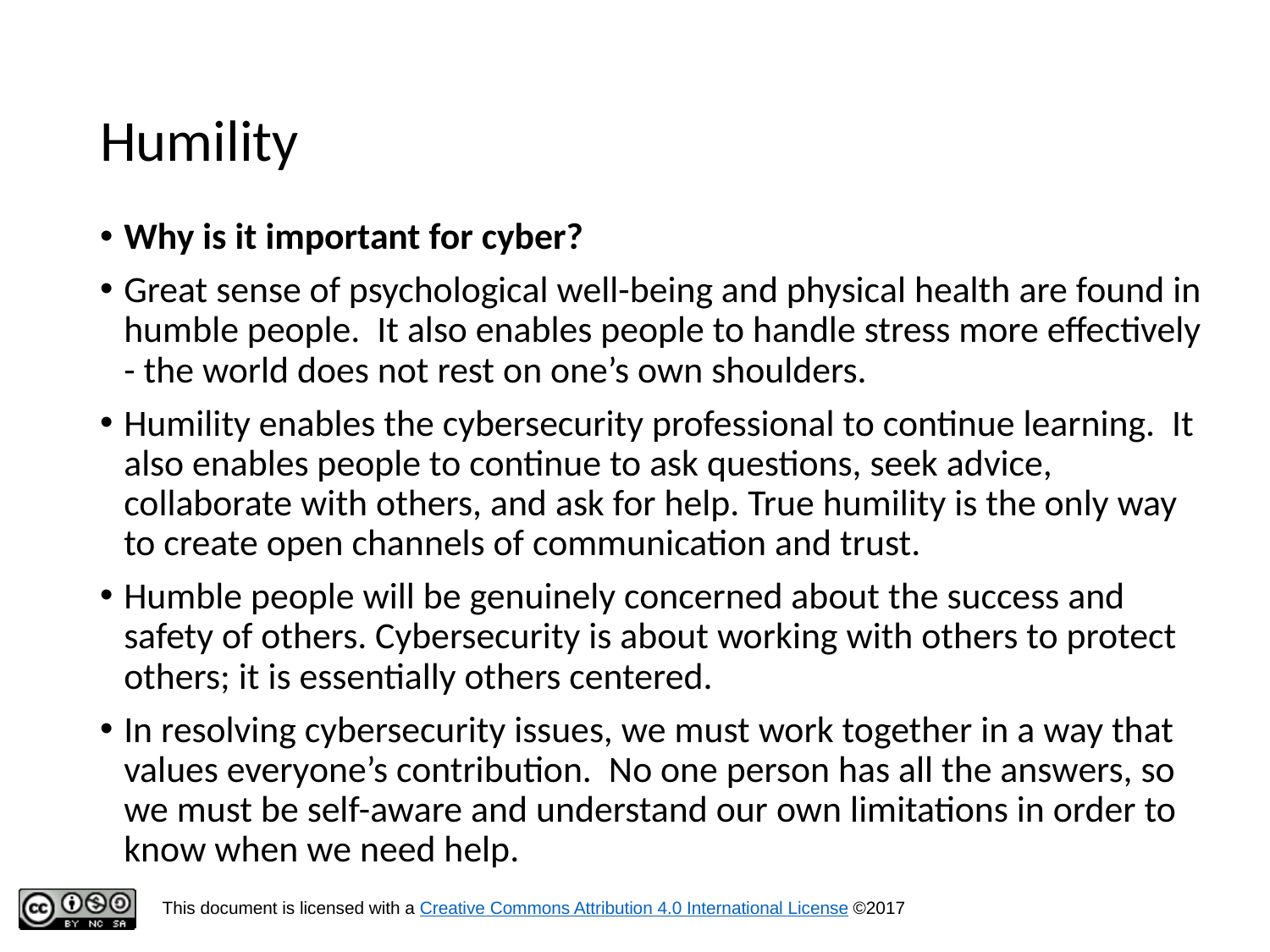

# Humility
Why is it important for cyber?
Great sense of psychological well-being and physical health are found in humble people.  It also enables people to handle stress more effectively - the world does not rest on one’s own shoulders.
Humility enables the cybersecurity professional to continue learning.  It also enables people to continue to ask questions, seek advice, collaborate with others, and ask for help. True humility is the only way to create open channels of communication and trust.
Humble people will be genuinely concerned about the success and safety of others. Cybersecurity is about working with others to protect others; it is essentially others centered.
In resolving cybersecurity issues, we must work together in a way that values everyone’s contribution.  No one person has all the answers, so we must be self-aware and understand our own limitations in order to know when we need help.